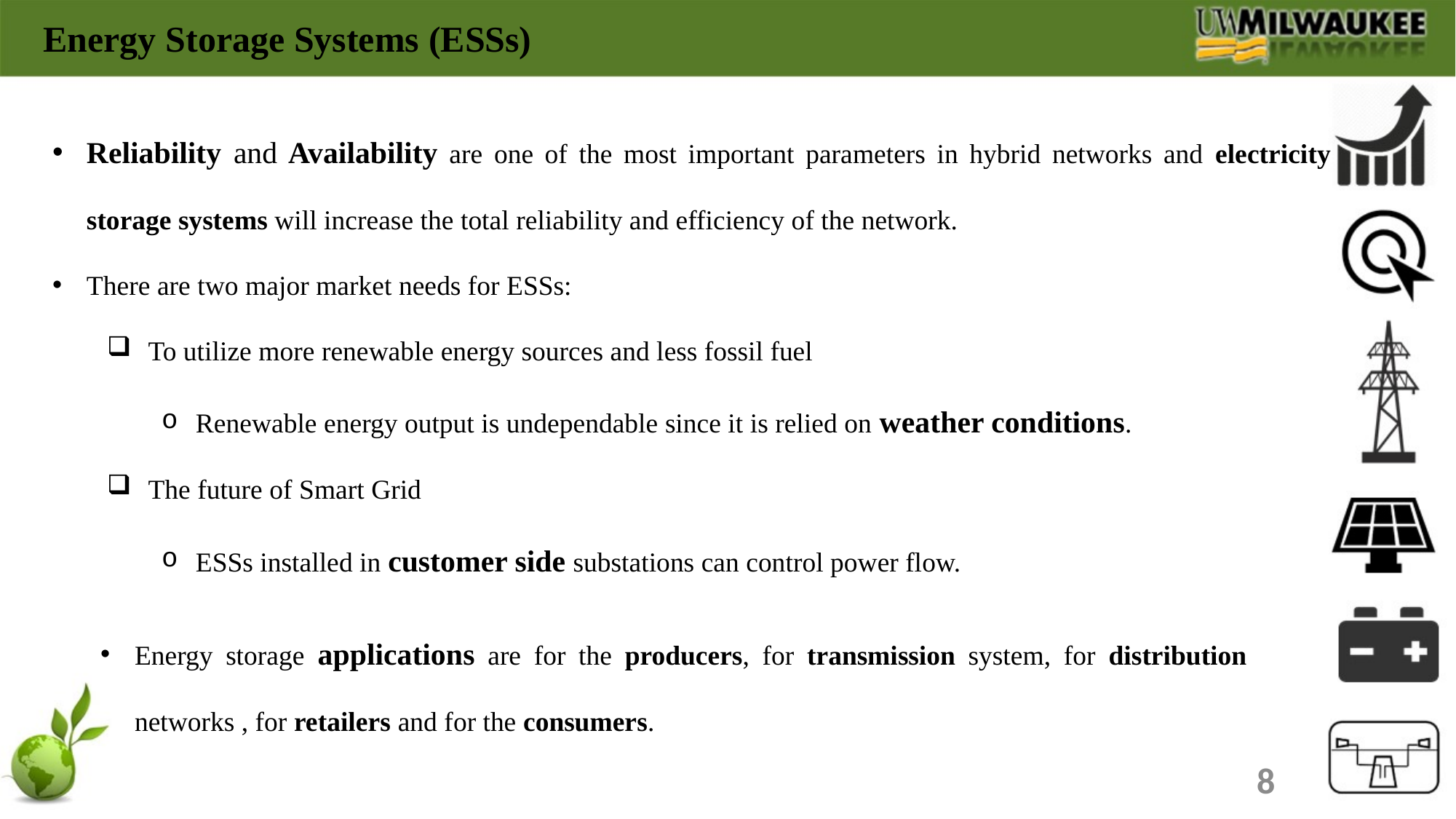

Energy Storage Systems (ESSs)
Reliability and Availability are one of the most important parameters in hybrid networks and electricity storage systems will increase the total reliability and efficiency of the network.
There are two major market needs for ESSs:
 To utilize more renewable energy sources and less fossil fuel
Renewable energy output is undependable since it is relied on weather conditions.
 The future of Smart Grid
ESSs installed in customer side substations can control power flow.
Energy storage applications are for the producers, for transmission system, for distribution networks , for retailers and for the consumers.

8